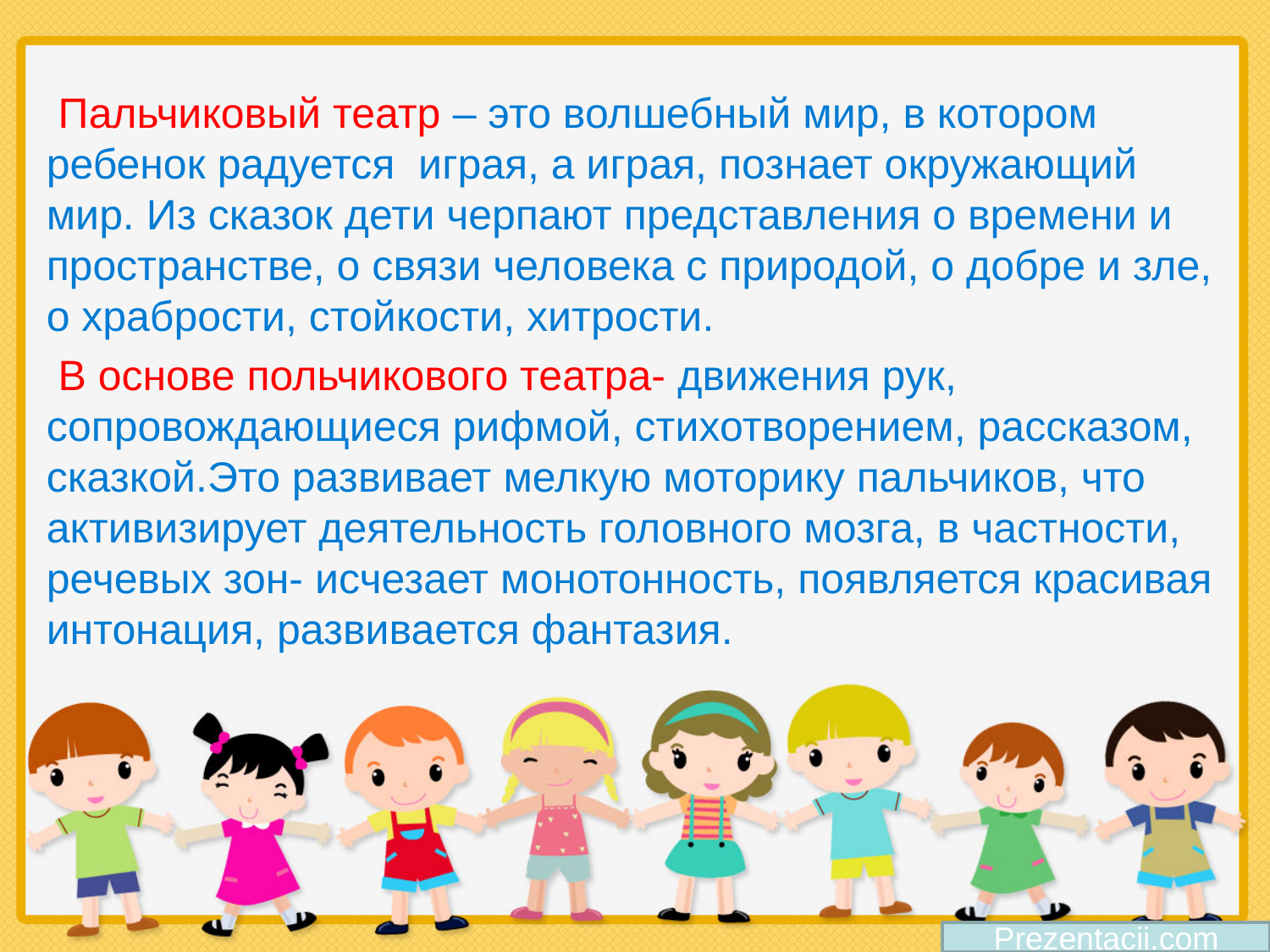

Пальчиковый театр – это волшебный мир, в котором ребенок радуется  играя, а играя, познает окружающий мир. Из сказок дети черпают представления о времени и пространстве, о связи человека с природой, о добре и зле, о храбрости, стойкости, хитрости.
 В основе польчикового театра- движения рук, сопровождающиеся рифмой, стихотворением, рассказом, сказкой.Это развивает мелкую моторику пальчиков, что активизирует деятельность головного мозга, в частности, речевых зон- исчезает монотонность, появляется красивая интонация, развивается фантазия.
Prezentacii.com